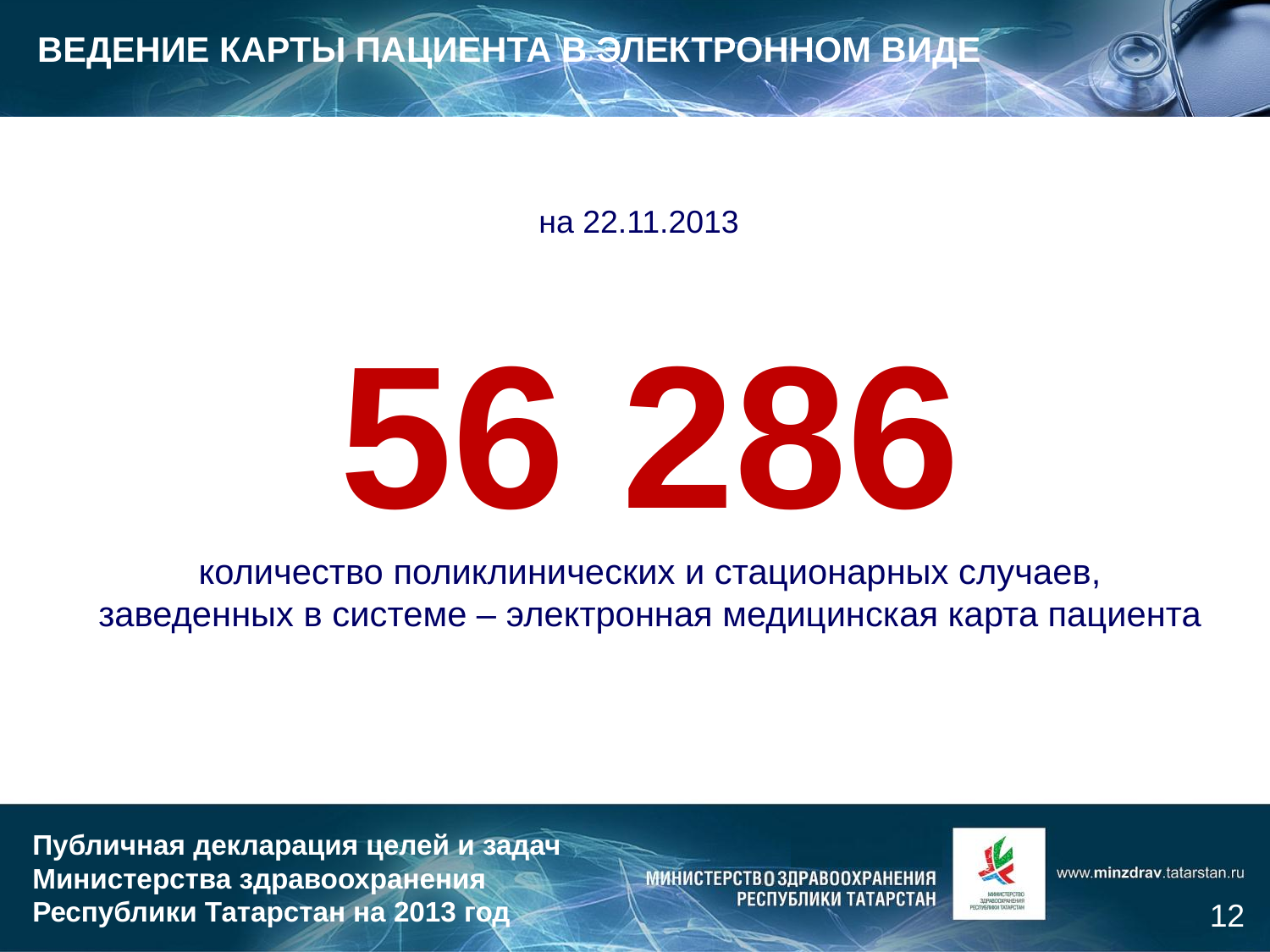

ВЕДЕНИЕ КАРТЫ ПАЦИЕНТА В ЭЛЕКТРОННОМ ВИДЕ
на 22.11.2013
56 286
количество поликлинических и стационарных случаев, заведенных в системе – электронная медицинская карта пациента
12